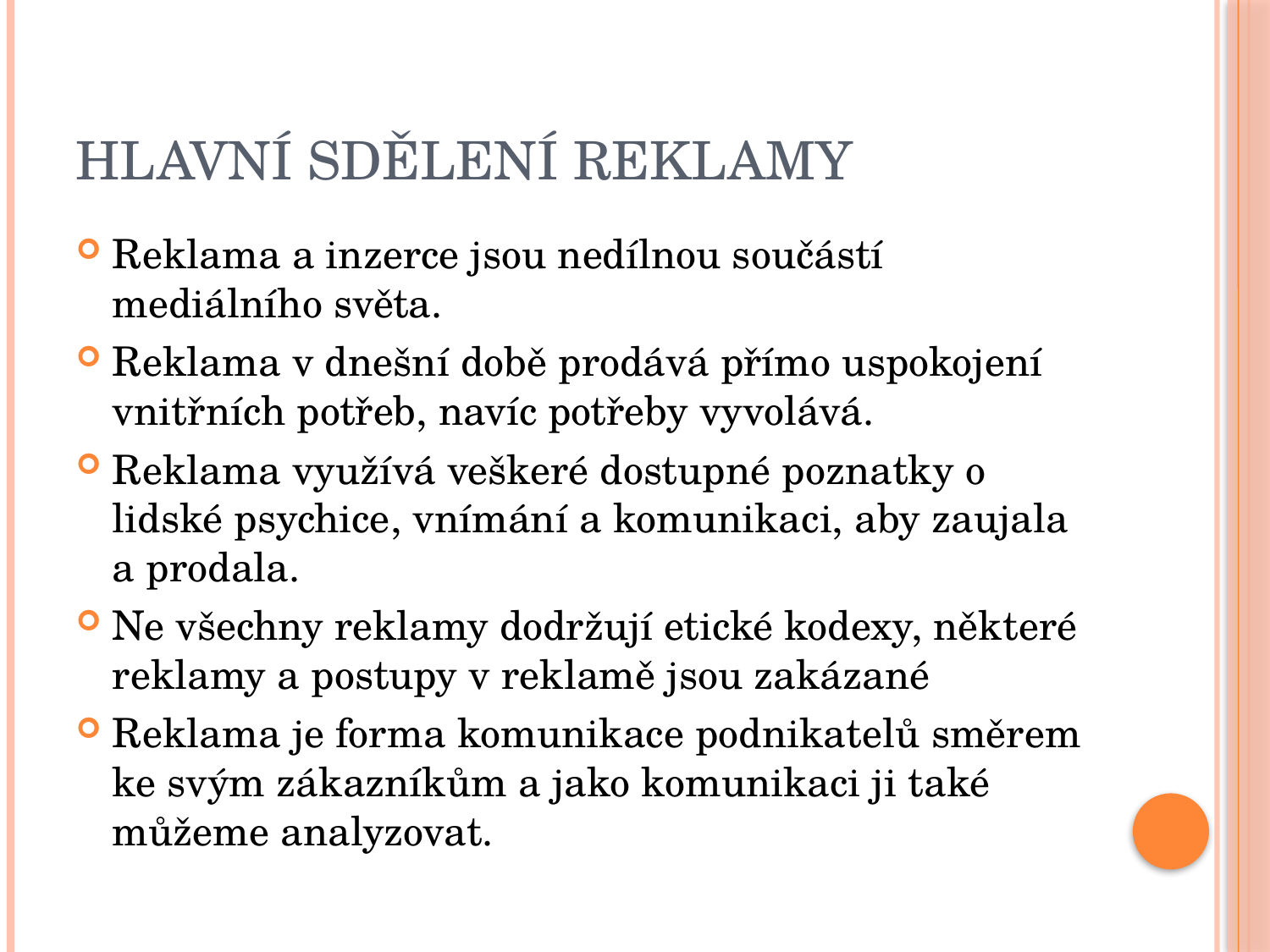

# Hlavní sdělení reklamy
Reklama a inzerce jsou nedílnou součástí mediálního světa.
Reklama v dnešní době prodává přímo uspokojení vnitřních potřeb, navíc potřeby vyvolává.
Reklama využívá veškeré dostupné poznatky o lidské psychice, vnímání a komunikaci, aby zaujala a prodala.
Ne všechny reklamy dodržují etické kodexy, některé reklamy a postupy v reklamě jsou zakázané
Reklama je forma komunikace podnikatelů směrem ke svým zákazníkům a jako komunikaci ji také můžeme analyzovat.